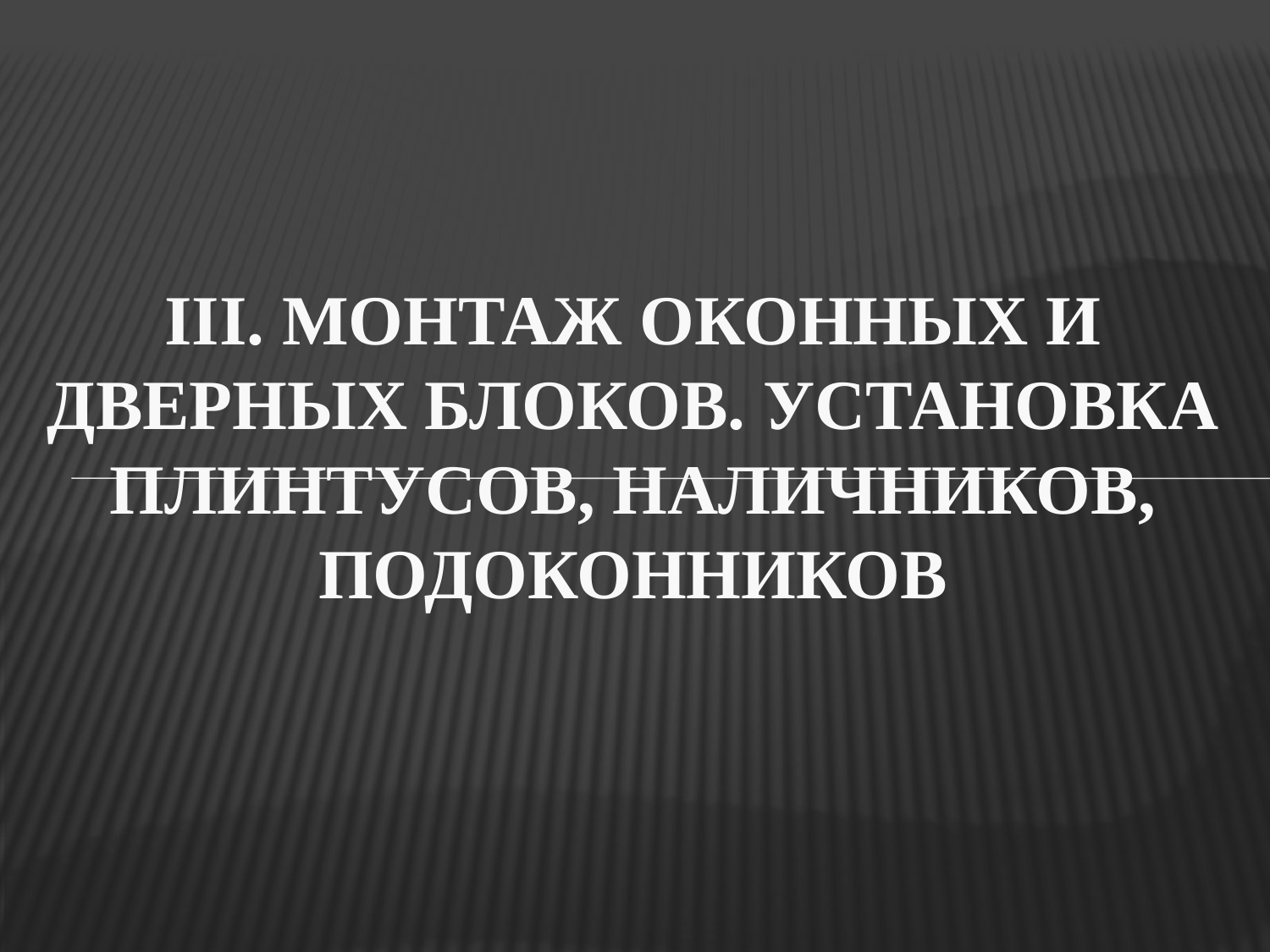

# III. Монтаж оконных и дверных блоков. Установка плинтусов, наличников, подоконников